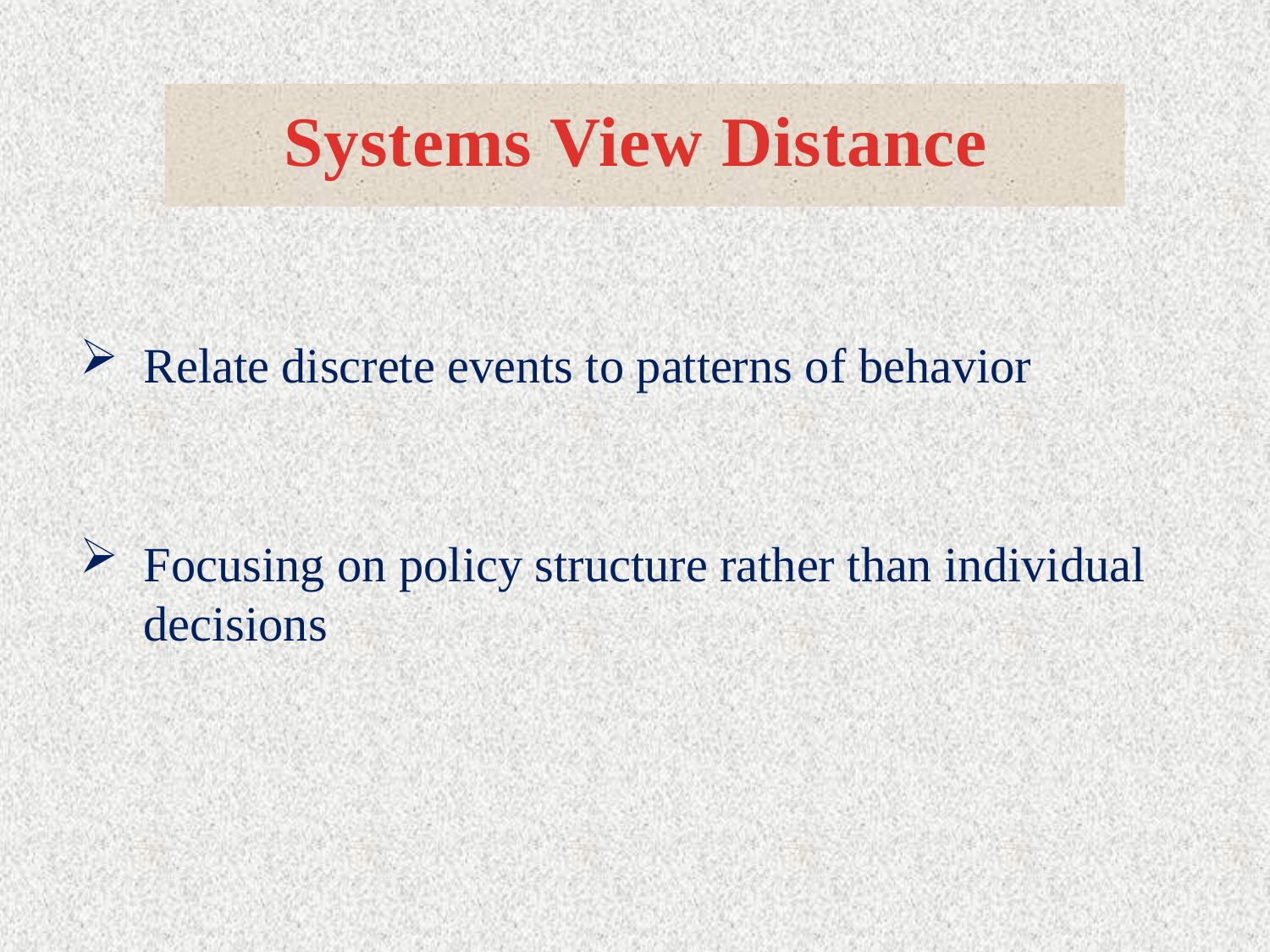

Systems View Distance
Relate discrete events to patterns of behavior
Focusing on policy structure rather than individual decisions